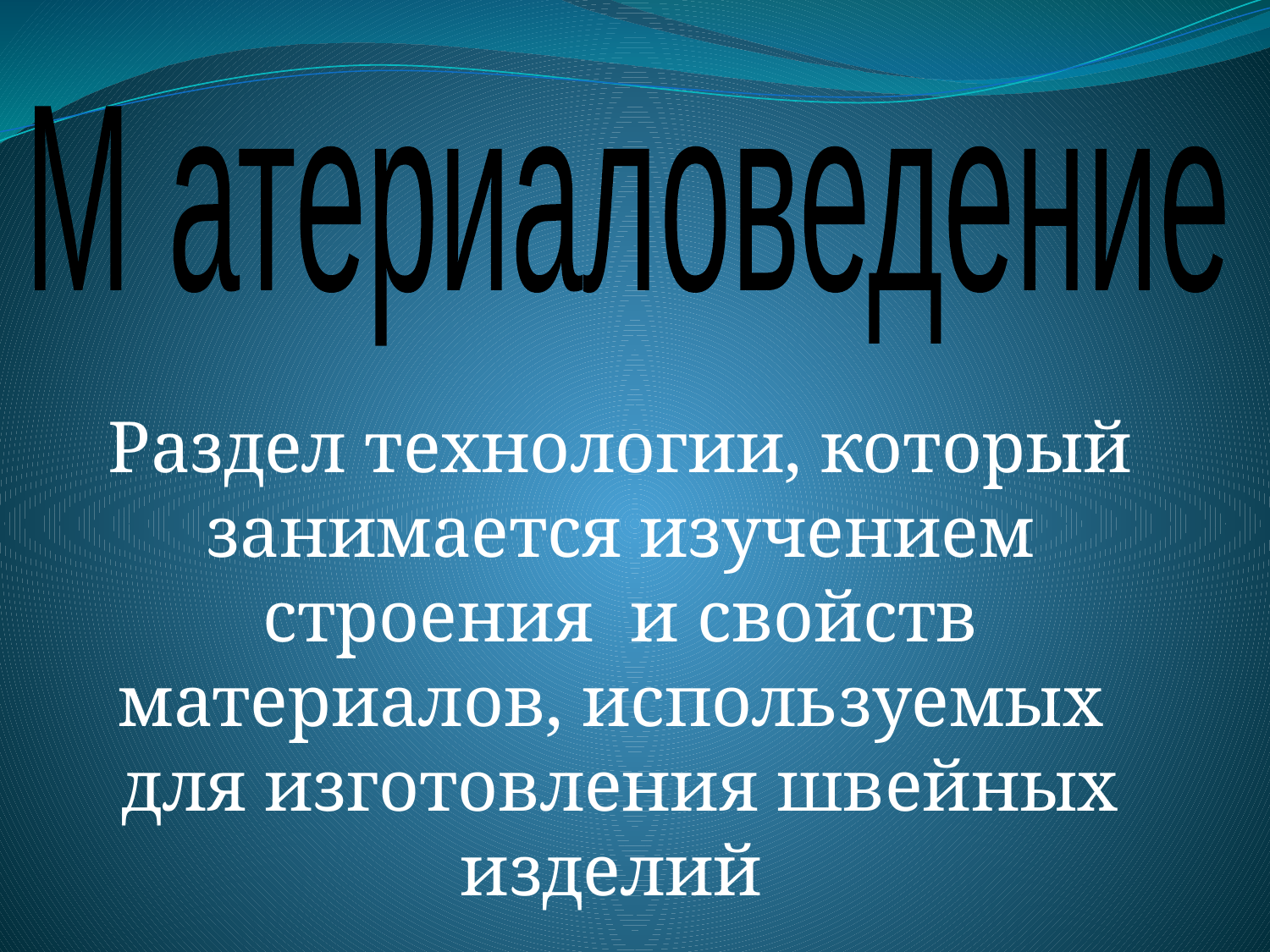

М атериаловедение
Раздел технологии, который занимается изучением строения  и свойств материалов, используемых  для изготовления швейных изделий